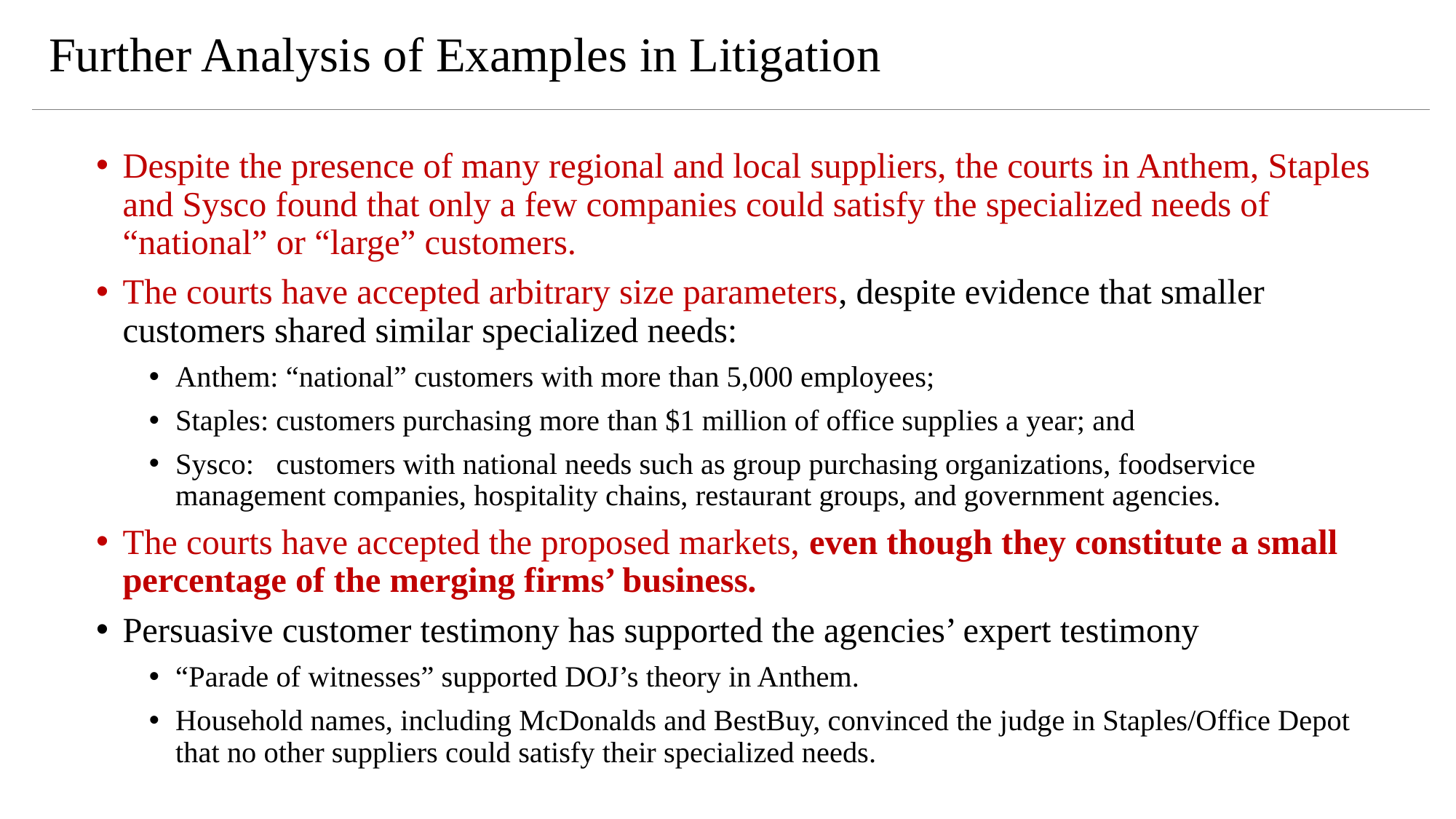

# Further Analysis of Examples in Litigation
Despite the presence of many regional and local suppliers, the courts in Anthem, Staples and Sysco found that only a few companies could satisfy the specialized needs of “national” or “large” customers.
The courts have accepted arbitrary size parameters, despite evidence that smaller customers shared similar specialized needs:
Anthem: “national” customers with more than 5,000 employees;
Staples: customers purchasing more than $1 million of office supplies a year; and
Sysco:   customers with national needs such as group purchasing organizations, foodservice management companies, hospitality chains, restaurant groups, and government agencies.
The courts have accepted the proposed markets, even though they constitute a small percentage of the merging firms’ business.
Persuasive customer testimony has supported the agencies’ expert testimony
“Parade of witnesses” supported DOJ’s theory in Anthem.
Household names, including McDonalds and BestBuy, convinced the judge in Staples/Office Depot that no other suppliers could satisfy their specialized needs.